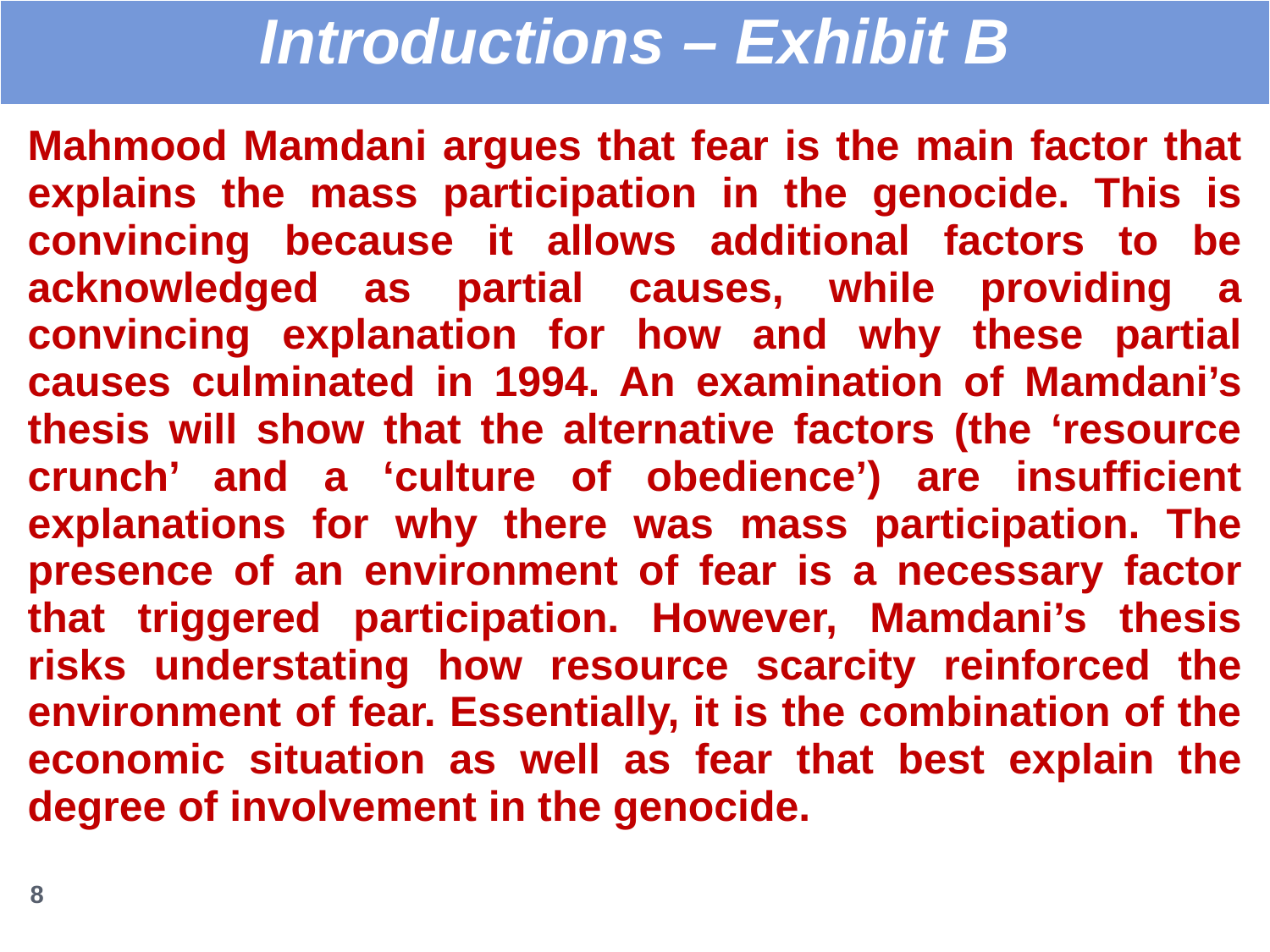

| Introductions – Exhibit B |
| --- |
| Mahmood Mamdani argues that fear is the main factor that explains the mass participation in the genocide. This is convincing because it allows additional factors to be acknowledged as partial causes, while providing a convincing explanation for how and why these partial causes culminated in 1994. An examination of Mamdani’s thesis will show that the alternative factors (the ‘resource crunch’ and a ‘culture of obedience’) are insufficient explanations for why there was mass participation. The presence of an environment of fear is a necessary factor that triggered participation. However, Mamdani’s thesis risks understating how resource scarcity reinforced the environment of fear. Essentially, it is the combination of the economic situation as well as fear that best explain the degree of involvement in the genocide. |
| --- |
8